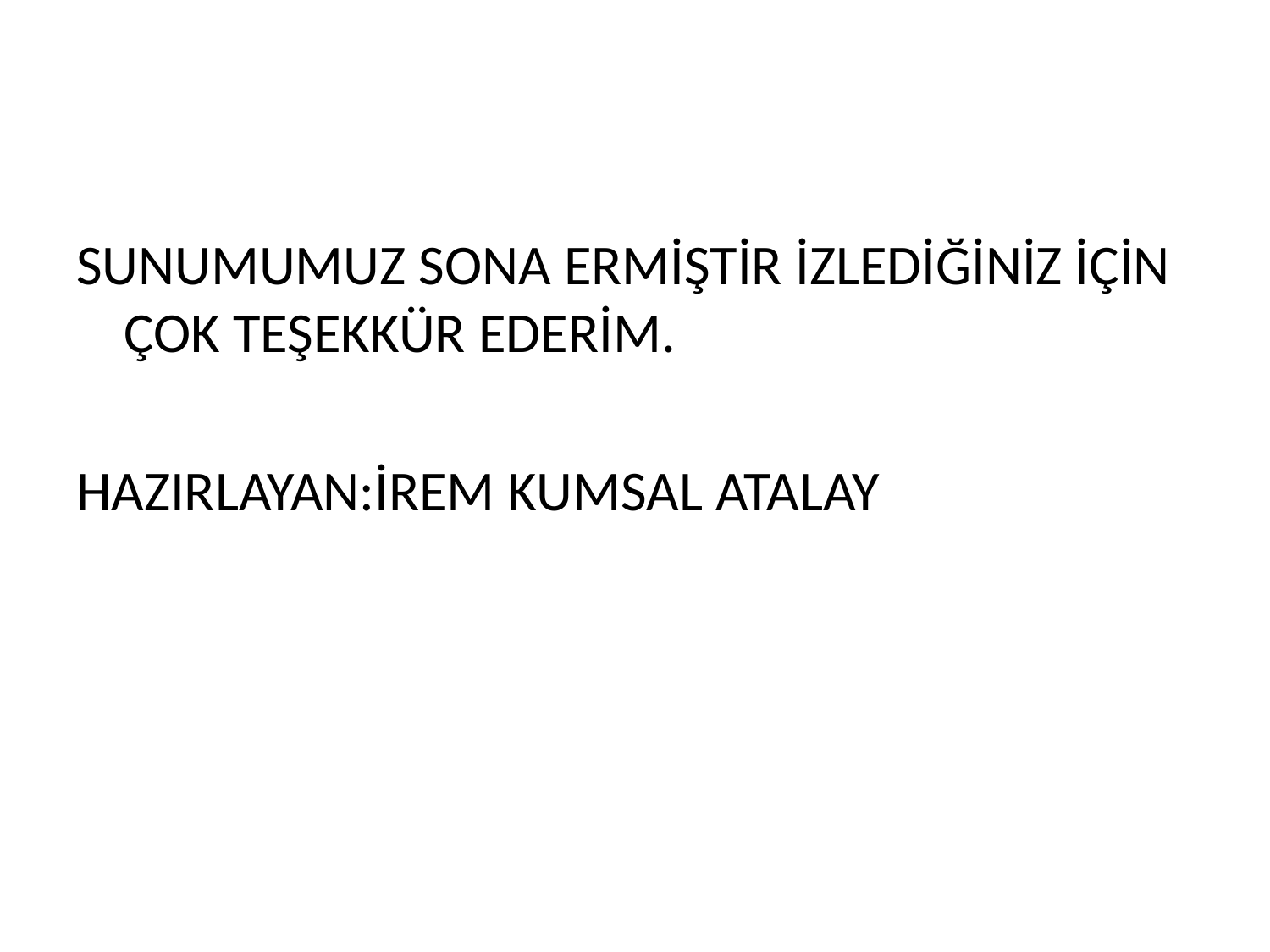

#
SUNUMUMUZ SONA ERMİŞTİR İZLEDİĞİNİZ İÇİN ÇOK TEŞEKKÜR EDERİM.

HAZIRLAYAN:İREM KUMSAL ATALAY